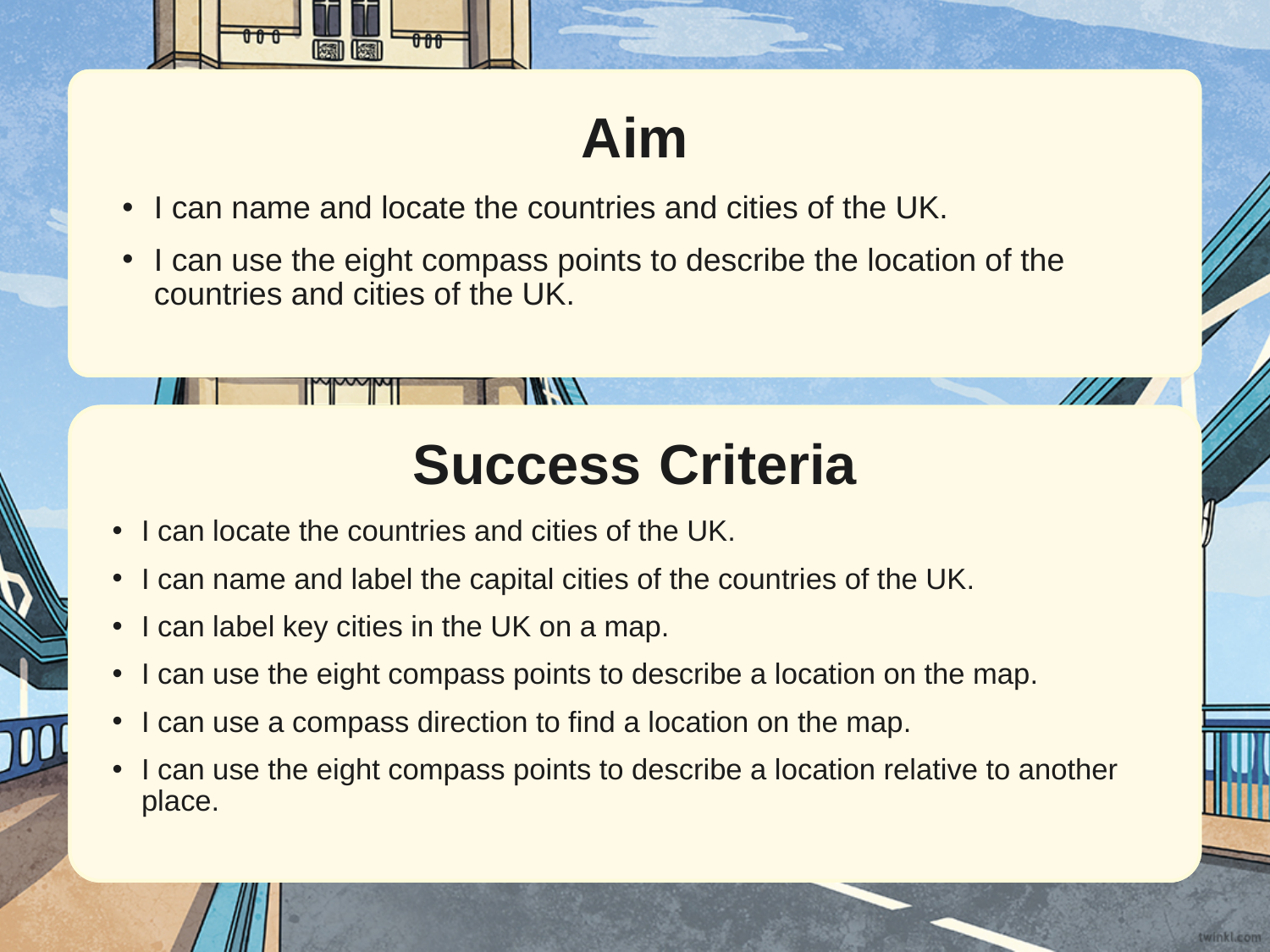

Aim
I can name and locate the countries and cities of the UK.
I can use the eight compass points to describe the location of the countries and cities of the UK.

Success Criteria
I can locate the countries and cities of the UK.
I can name and label the capital cities of the countries of the UK.
I can label key cities in the UK on a map.
I can use the eight compass points to describe a location on the map.
I can use a compass direction to find a location on the map.
I can use the eight compass points to describe a location relative to another place.